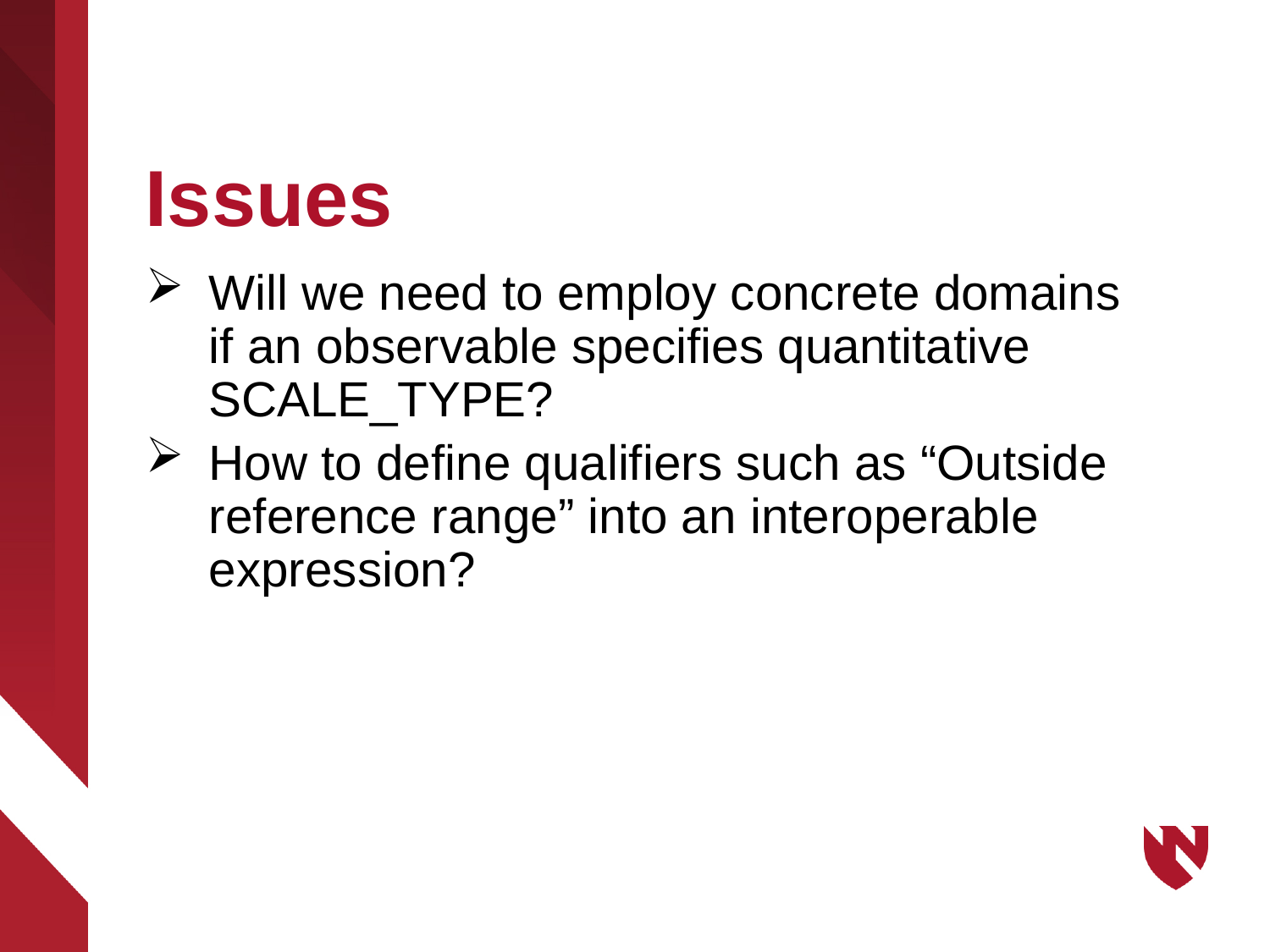

# Issues
Will we need to employ concrete domains if an observable specifies quantitative SCALE_TYPE?
How to define qualifiers such as “Outside reference range” into an interoperable expression?